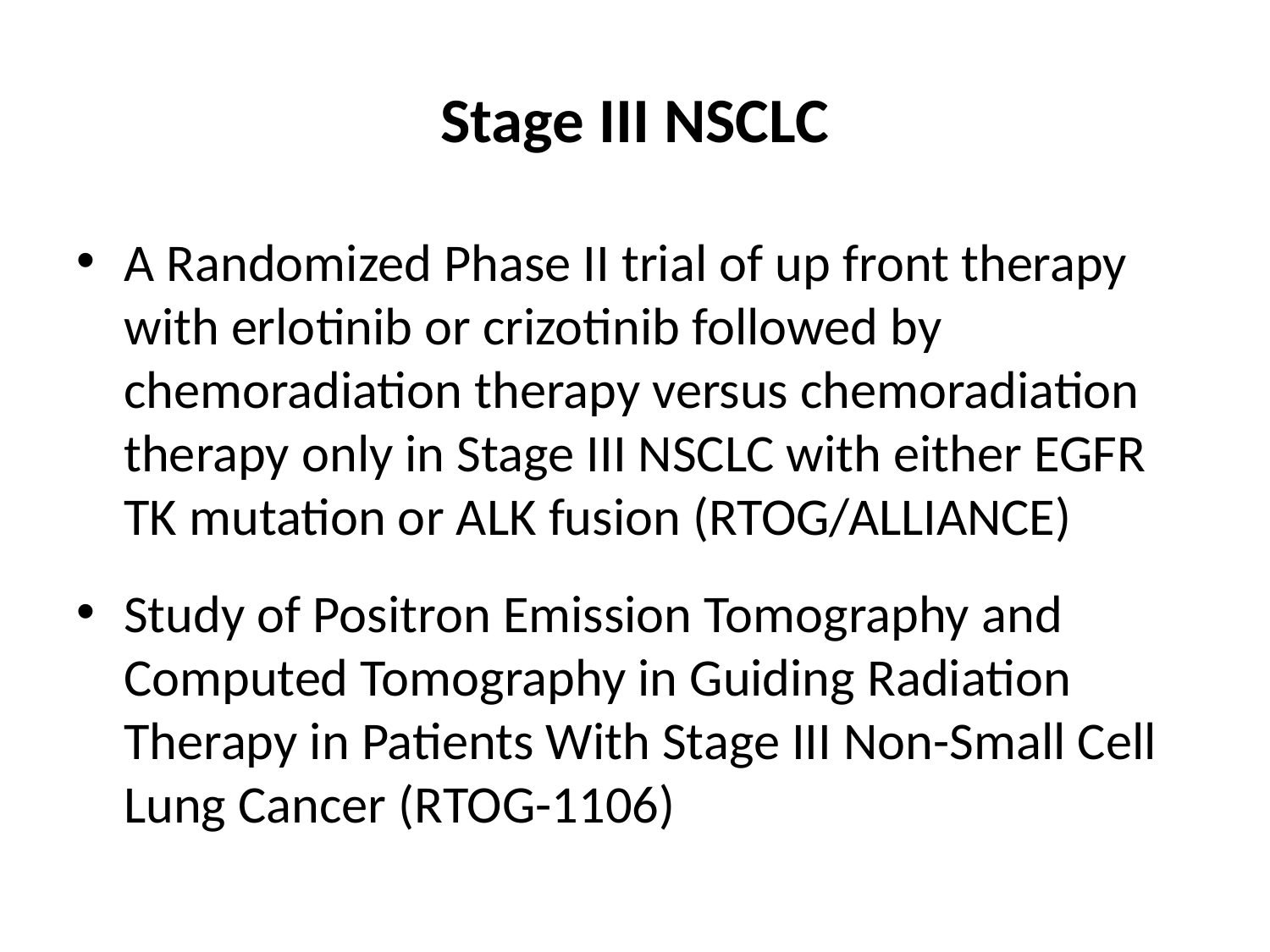

# Stage III NSCLC
A Randomized Phase II trial of up front therapy with erlotinib or crizotinib followed by chemoradiation therapy versus chemoradiation therapy only in Stage III NSCLC with either EGFR TK mutation or ALK fusion (RTOG/ALLIANCE)
Study of Positron Emission Tomography and Computed Tomography in Guiding Radiation Therapy in Patients With Stage III Non-Small Cell Lung Cancer (RTOG-1106)